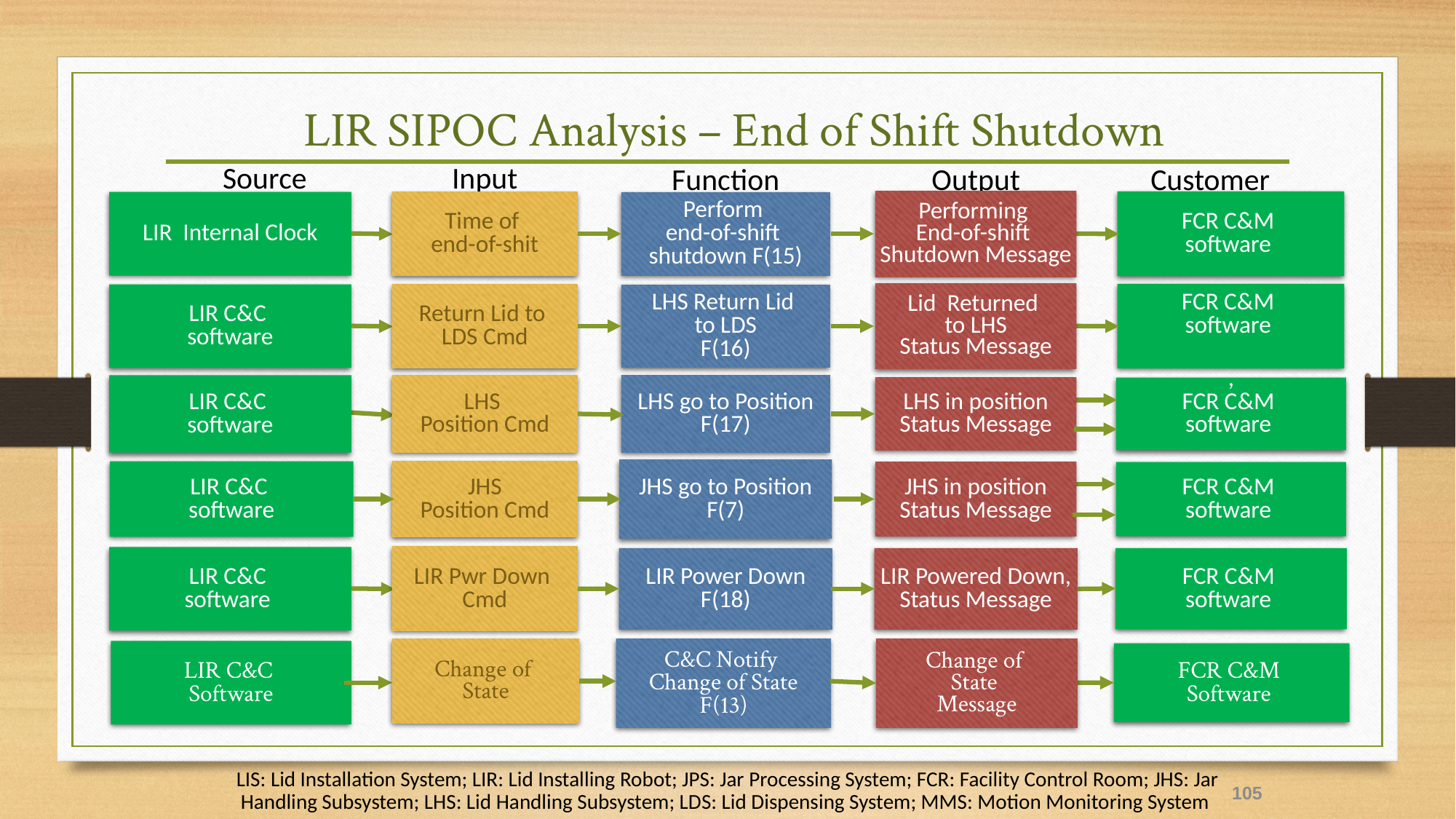

# LIR SIPOC Analysis – End of Shift Shutdown
Source
Input
Function
Output
Customer
Performing
End-of-shift
Shutdown Message
FCR C&M
software
Time of
end-of-shit
LIR  Internal Clock
Perform
end-of-shift
shutdown F(15)
Lid  Returned
to LHS
Status Message
FCR C&M
software

Return Lid to
LDS Cmd
LIR C&C
software
LHS Return Lid
to LDS
F(16)
LHS
Position Cmd
LHS go to Position
F(17)
LIR C&C
software
LHS in position
Status Message
,
FCR C&M
software

JHS go to Position
F(7)
JHS
Position Cmd
LIR C&C
software
JHS in position
Status Message
FCR C&M
software

LIR Pwr Down
Cmd
LIR C&C
software
LIR Power Down
F(18)
LIR Powered Down,
Status Message
FCR C&M
software
Change of
State
Message
C&C Notify
Change of State
F(13)
Change of
State
LIR C&C
Software
FCR C&M
Software
LIS: Lid Installation System; LIR: Lid Installing Robot; JPS: Jar Processing System; FCR: Facility Control Room; JHS: Jar Handling Subsystem; LHS: Lid Handling Subsystem; LDS: Lid Dispensing System; MMS: Motion Monitoring System
105